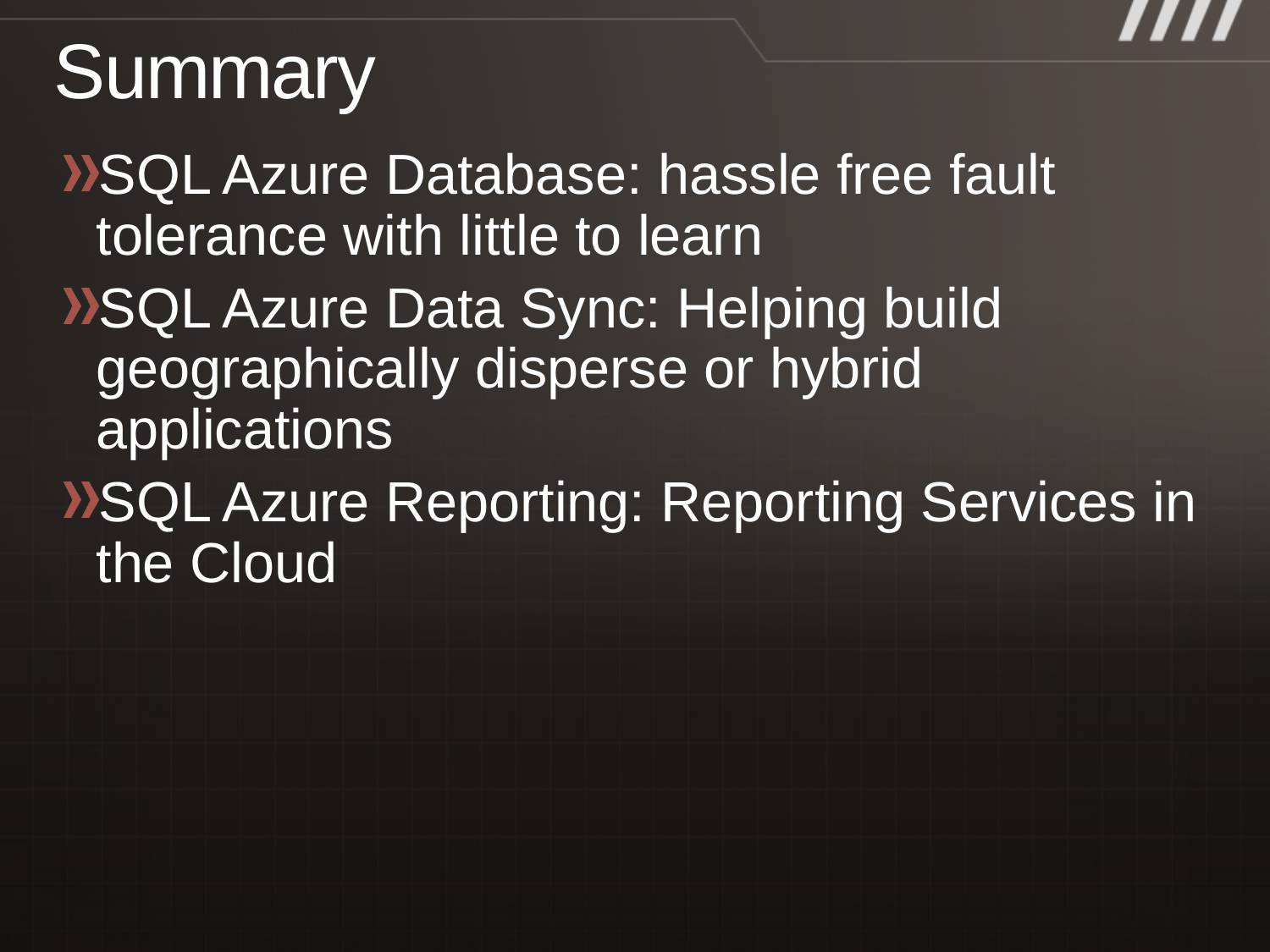

# Summary
SQL Azure Database: hassle free fault tolerance with little to learn
SQL Azure Data Sync: Helping build geographically disperse or hybrid applications
SQL Azure Reporting: Reporting Services in the Cloud